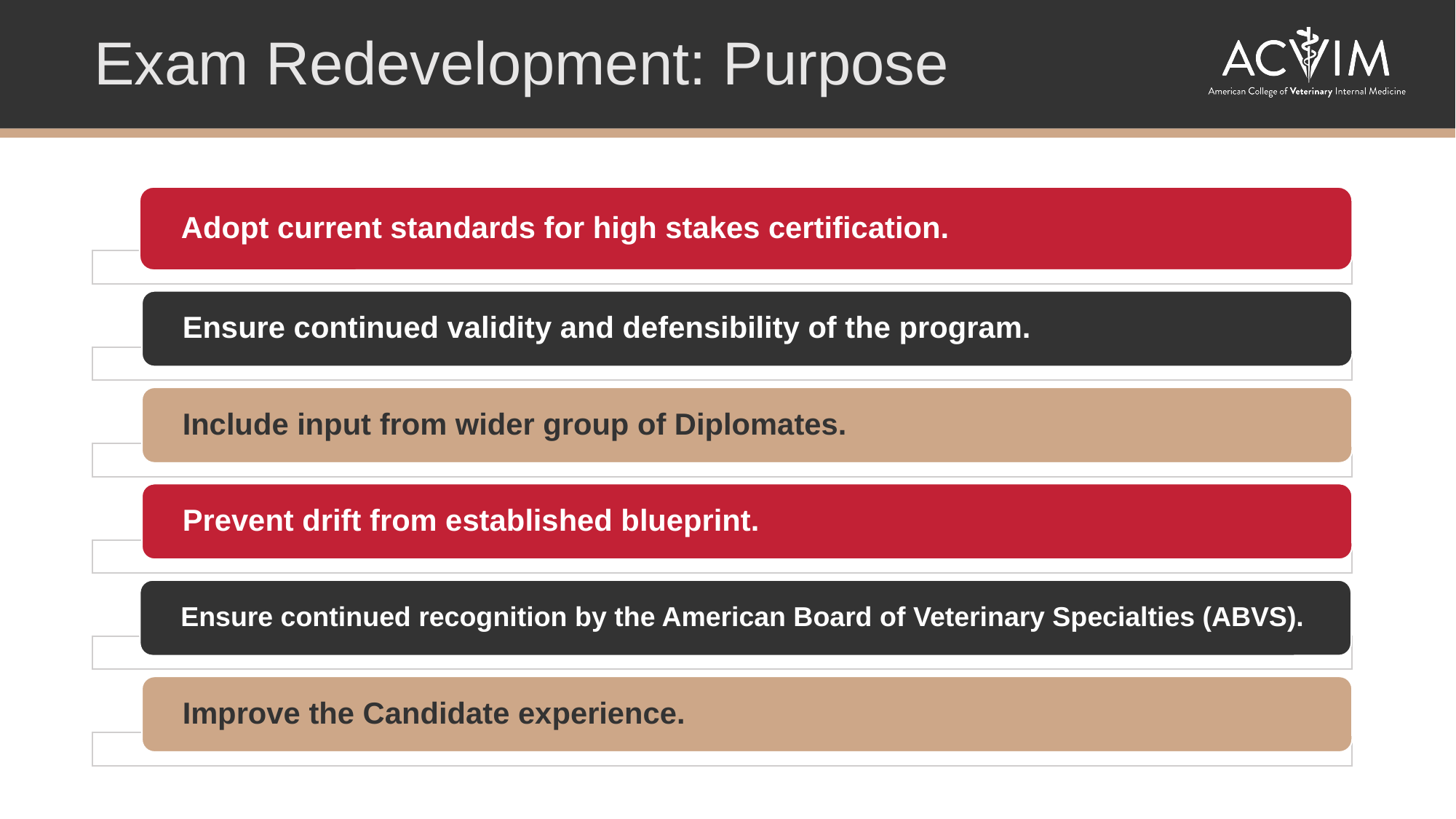

Exam Redevelopment: Purpose
Adopt current standards for high stakes certification.
Ensure continued validity and defensibility of the program.
Include input from wider group of Diplomates.
Prevent drift from established blueprint.
Ensure continued recognition by the American Board of Veterinary Specialties (ABVS).
Improve the Candidate experience.